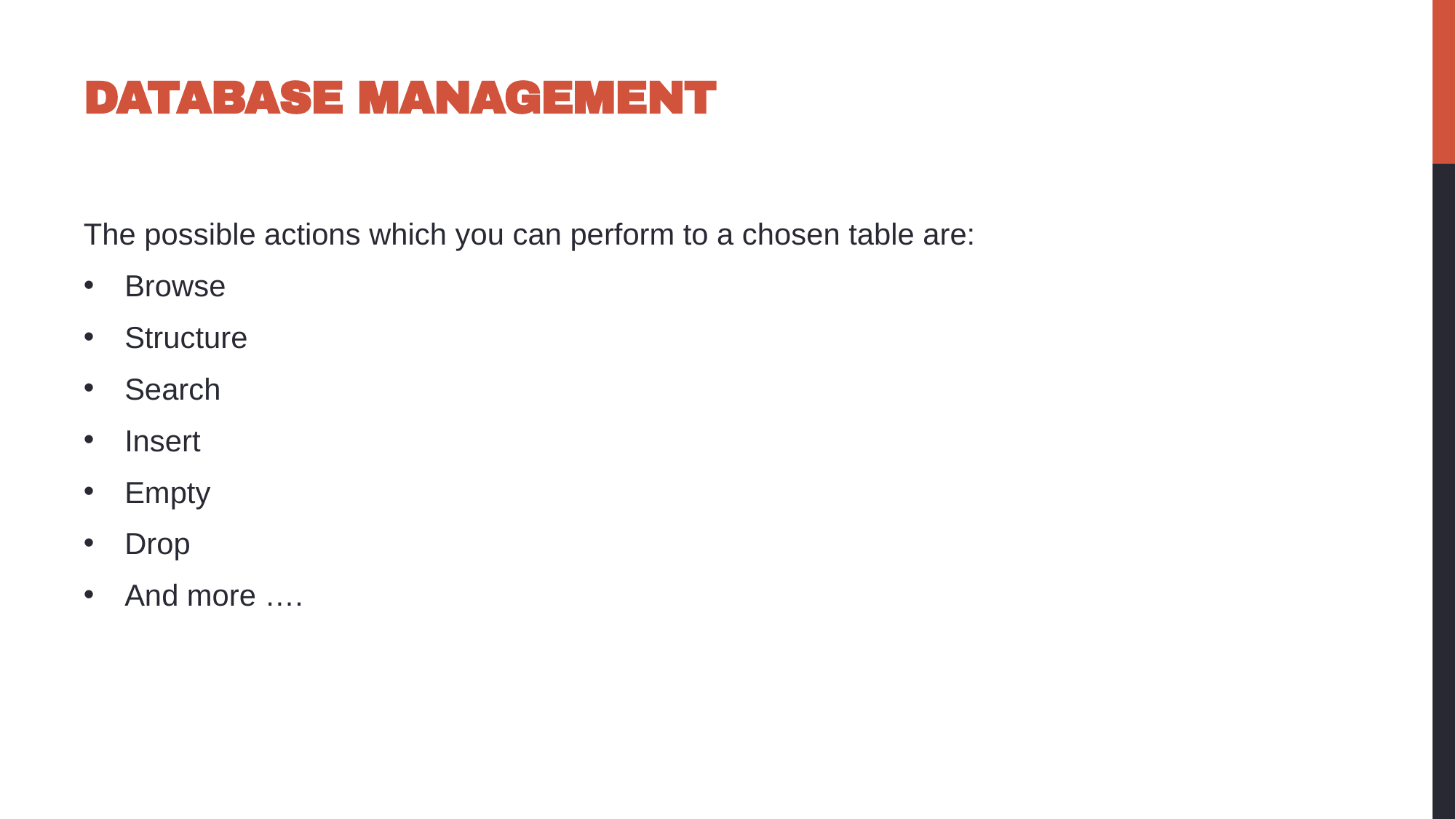

# Database Management
The possible actions which you can perform to a chosen table are:
Browse
Structure
Search
Insert
Empty
Drop
And more ….